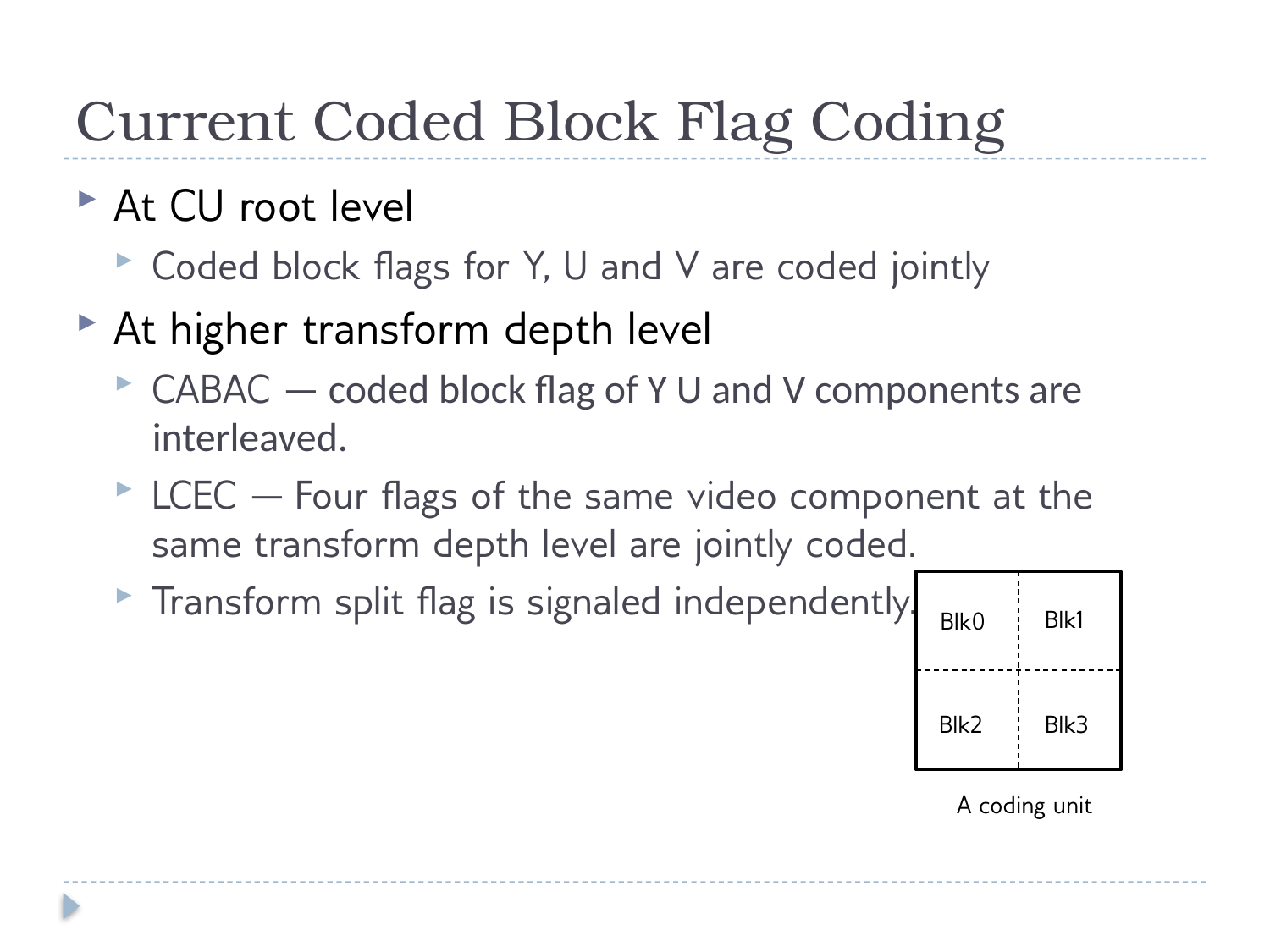

# Current Coded Block Flag Coding
At CU root level
Coded block flags for Y, U and V are coded jointly
At higher transform depth level
CABAC — coded block flag of Y U and V components are interleaved.
LCEC — Four flags of the same video component at the same transform depth level are jointly coded.
Transform split flag is signaled independently.

Blk1
Blk0
Blk2
Blk3
       A coding unit